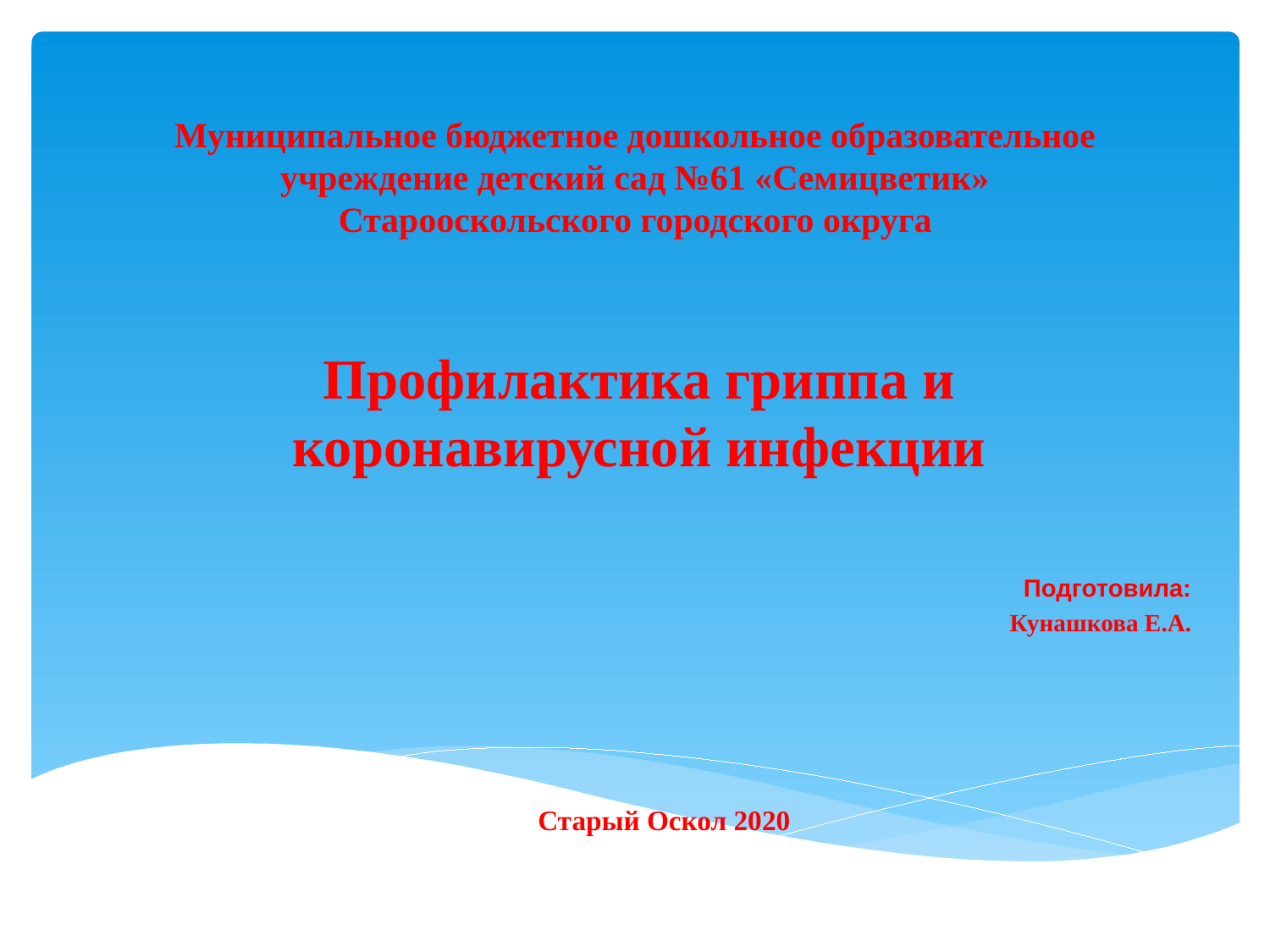

Муниципальное бюджетное дошкольное образовательное учреждение детский сад №61 «Семицветик»
 Старооскольского городского округа
Профилактика гриппа и коронавирусной инфекции
Подготовила:
Кунашкова Е.А.

Старый Оскол 2020